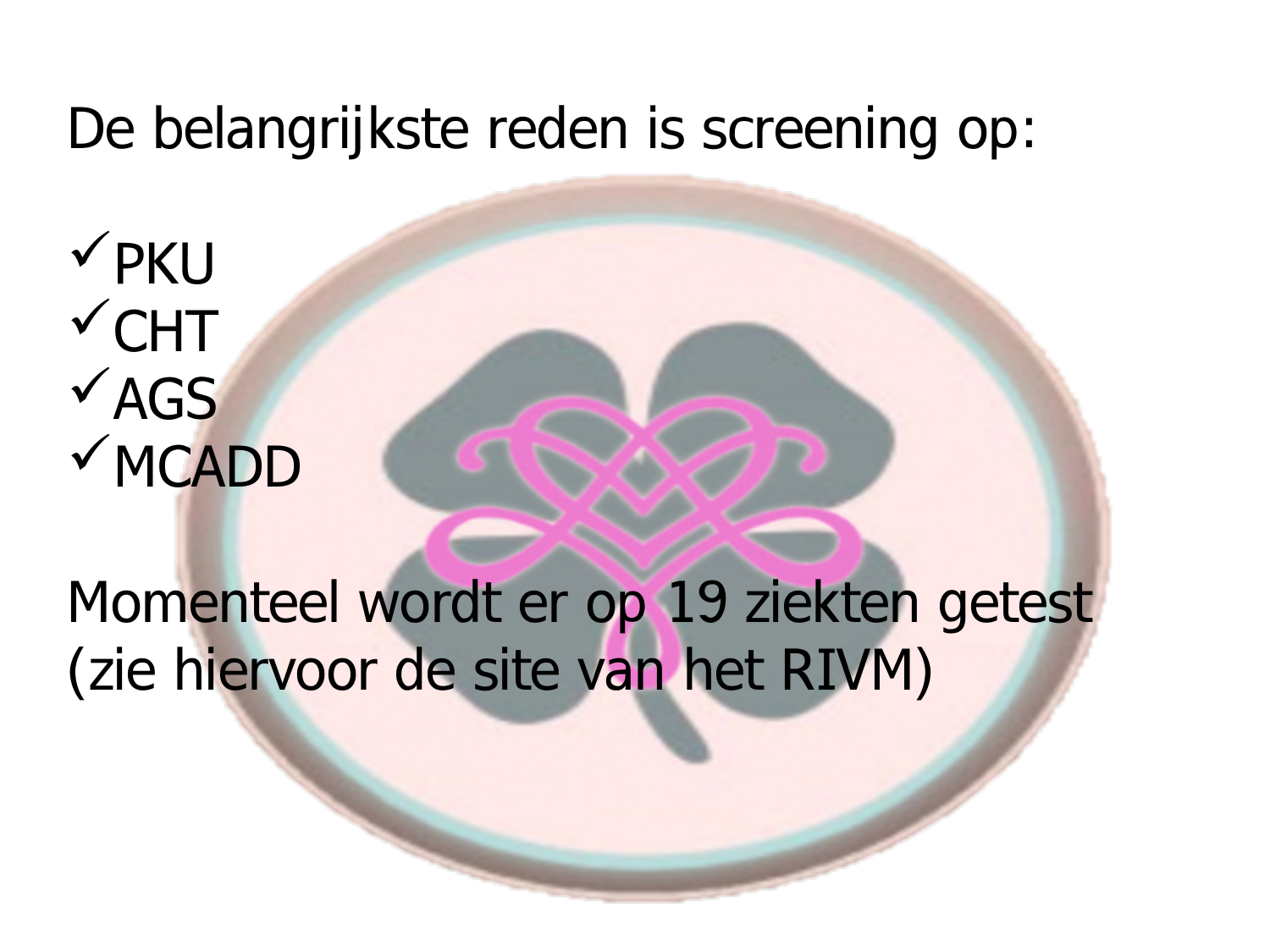

De belangrijkste reden is screening op:
PKU
CHT
AGS
MCADD

Momenteel wordt er op 19 ziekten getest
(zie hiervoor de site van het RIVM)